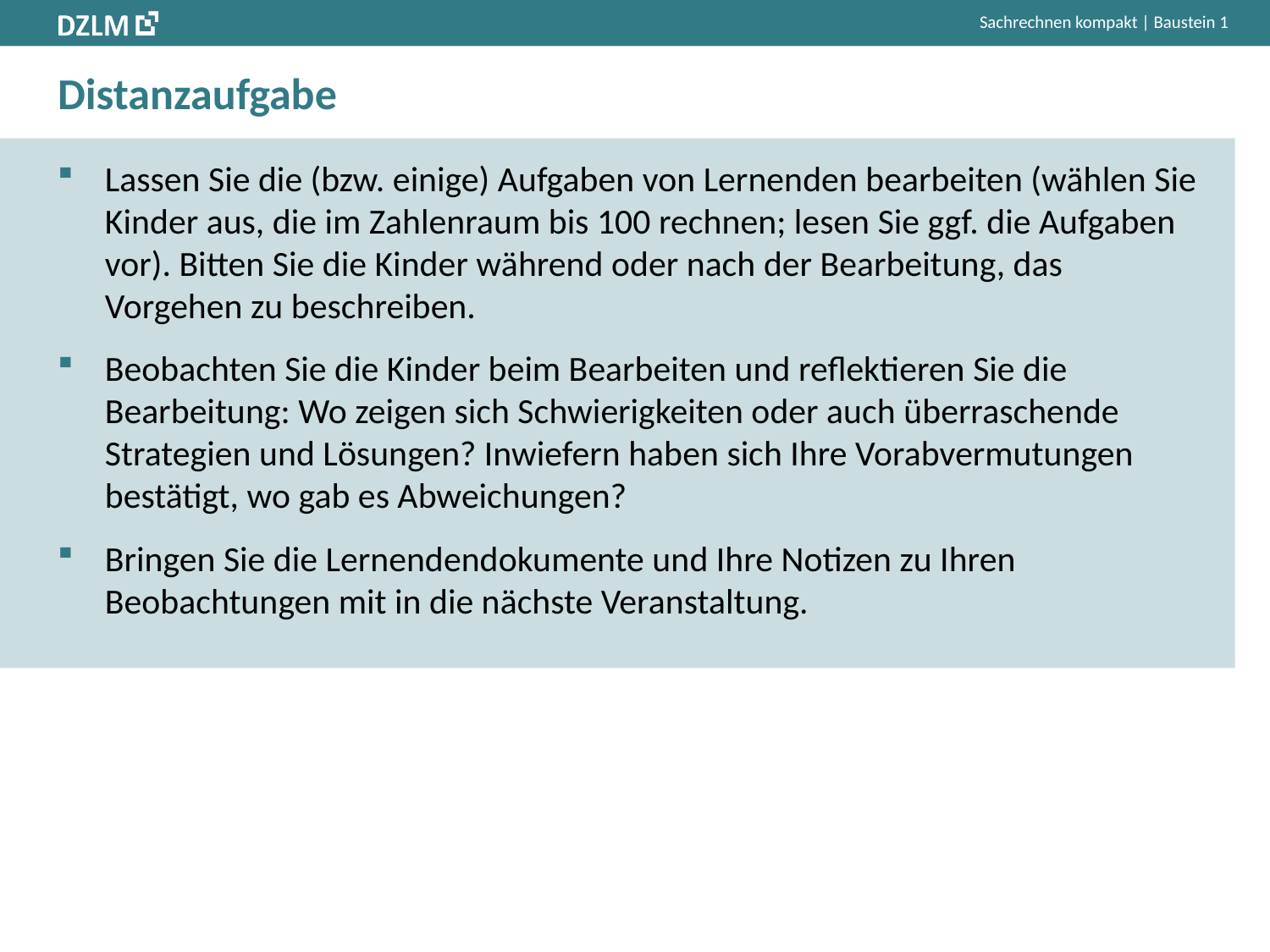

# Distanzaufgabe

Lassen Sie die (bzw. einige) Aufgaben von Lernenden bearbeiten (wählen Sie Kinder aus, die im Zahlenraum bis 100 rechnen; lesen Sie ggf. die Aufgaben vor). Bitten Sie die Kinder während oder nach der Bearbeitung, das Vorgehen zu beschreiben.
Beobachten Sie die Kinder beim Bearbeiten und reflektieren Sie die Bearbeitung: Wo zeigen sich Schwierigkeiten oder auch überraschende Strategien und Lösungen? Inwiefern haben sich Ihre Vorabvermutungen bestätigt, wo gab es Abweichungen?
Bringen Sie die Lernendendokumente und Ihre Notizen zu Ihren Beobachtungen mit in die nächste Veranstaltung.